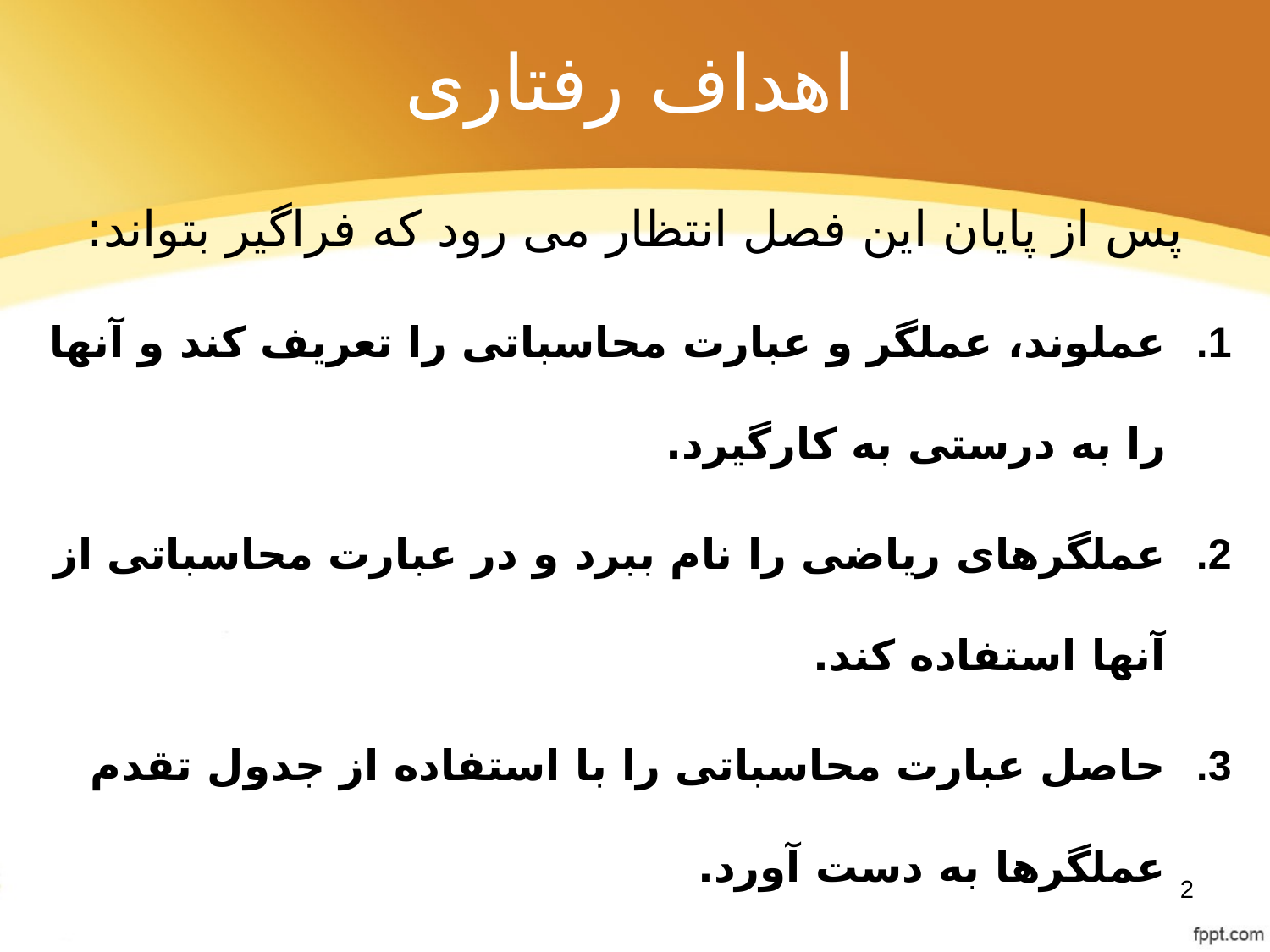

# اهداف رفتاری
پس از پایان این فصل انتظار می رود که فراگیر بتواند:
عملوند، عملگر و عبارت محاسباتی را تعریف کند و آنها را به درستی به کارگیرد.
عملگرهای ریاضی را نام ببرد و در عبارت محاسباتی از آنها استفاده کند.
حاصل عبارت محاسباتی را با استفاده از جدول تقدم عملگرها به دست آورد.
کاربرد عملگرهای افزایشی، کاهشی و انتساب را بیان نماید.
2